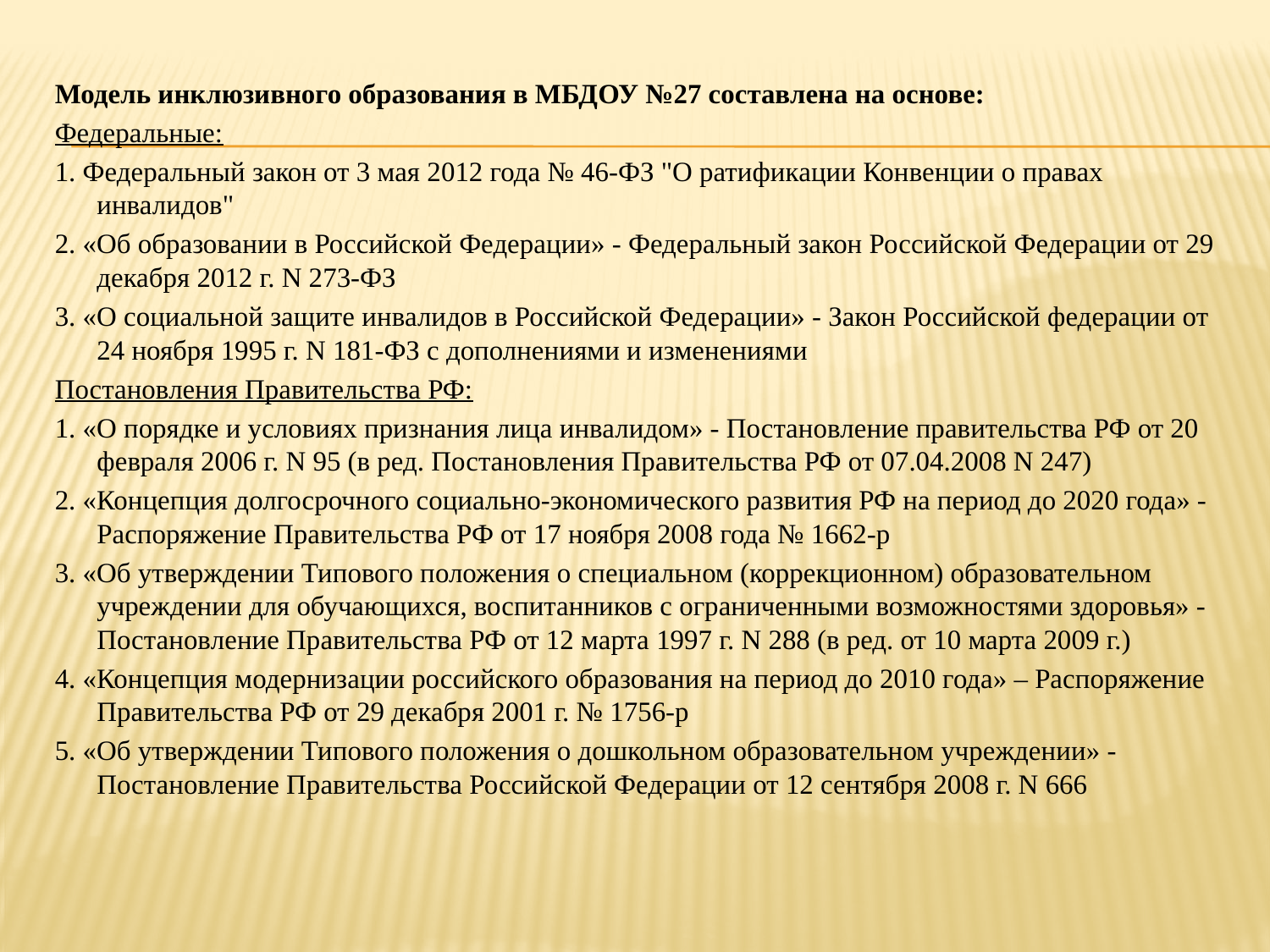

Модель инклюзивного образования в МБДОУ №27 составлена на основе:
Федеральные:
1. Федеральный закон от 3 мая 2012 года № 46-ФЗ "О ратификации Конвенции о правах инвалидов"
2. «Об образовании в Российской Федерации» - Федеральный закон Российской Федерации от 29 декабря 2012 г. N 273-ФЗ
3. «О социальной защите инвалидов в Российской Федерации» - Закон Российской федерации от 24 ноября 1995 г. N 181-ФЗ с дополнениями и изменениями
Постановления Правительства РФ:
1. «О порядке и условиях признания лица инвалидом» - Постановление правительства РФ от 20 февраля 2006 г. N 95 (в ред. Постановления Правительства РФ от 07.04.2008 N 247)
2. «Концепция долгосрочного социально-экономического развития РФ на период до 2020 года» - Распоряжение Правительства РФ от 17 ноября 2008 года № 1662-р
3. «Об утверждении Типового положения о специальном (коррекционном) образовательном учреждении для обучающихся, воспитанников с ограниченными возможностями здоровья» - Постановление Правительства РФ от 12 марта 1997 г. N 288 (в ред. от 10 марта 2009 г.)
4. «Концепция модернизации российского образования на период до 2010 года» – Распоряжение Правительства РФ от 29 декабря 2001 г. № 1756-р
5. «Об утверждении Типового положения о дошкольном образовательном учреждении» - Постановление Правительства Российской Федерации от 12 сентября 2008 г. N 666